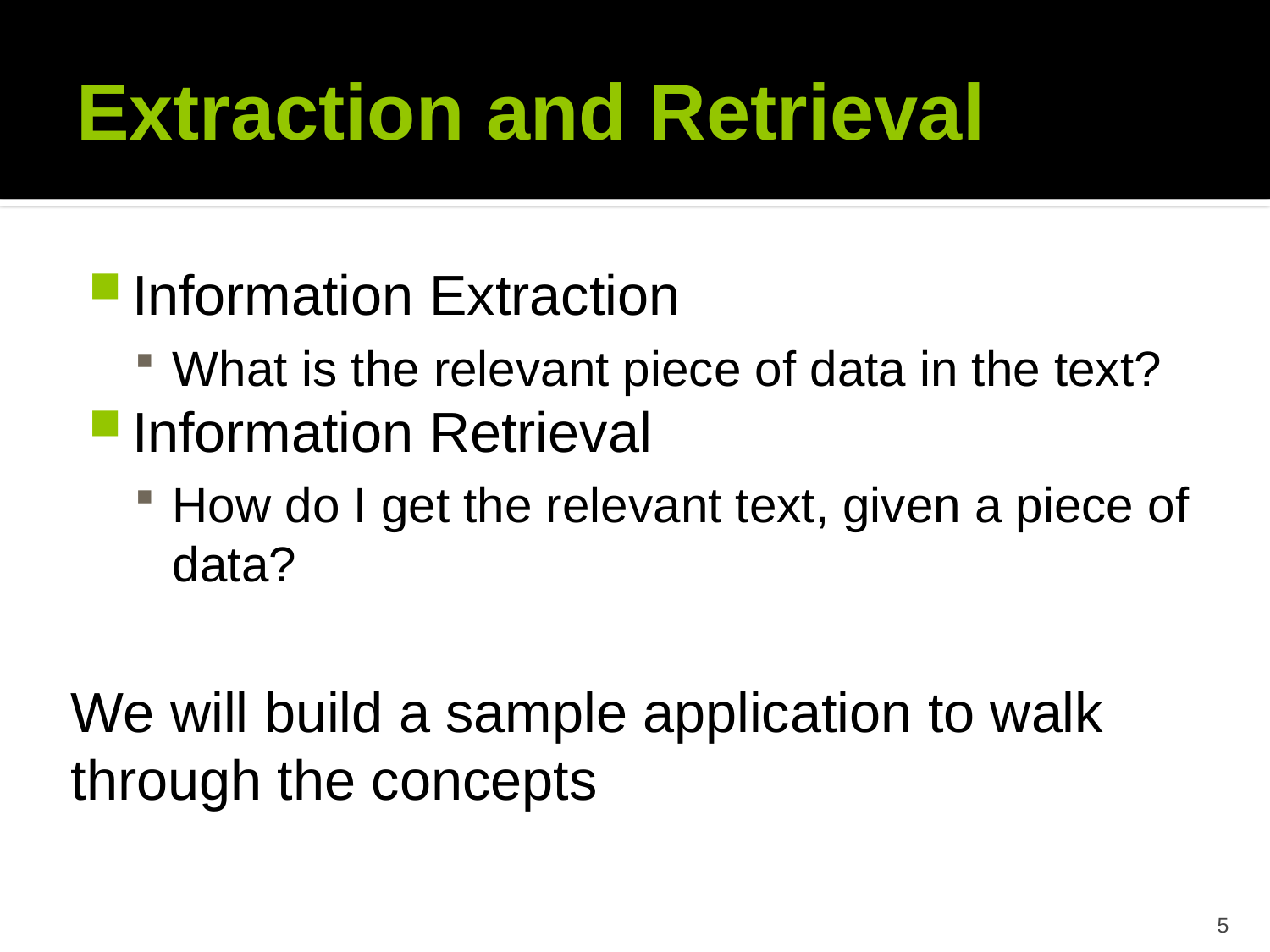

# Extraction and Retrieval
Information Extraction
What is the relevant piece of data in the text?
Information Retrieval
How do I get the relevant text, given a piece of data?

We will build a sample application to walk through the concepts
5